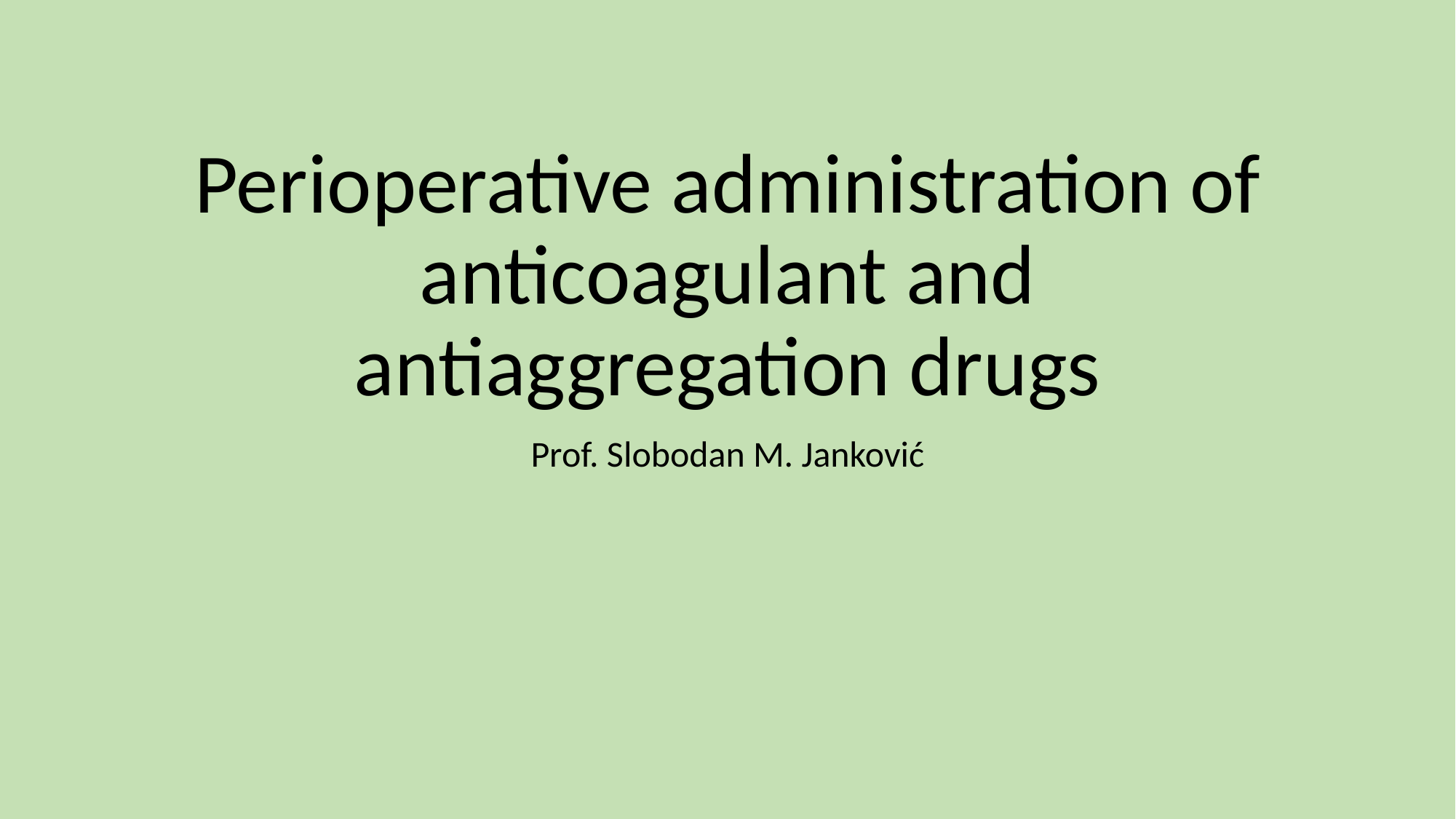

# Perioperative administration of anticoagulant and antiaggregation drugs
Prof. Slobodan M. Janković